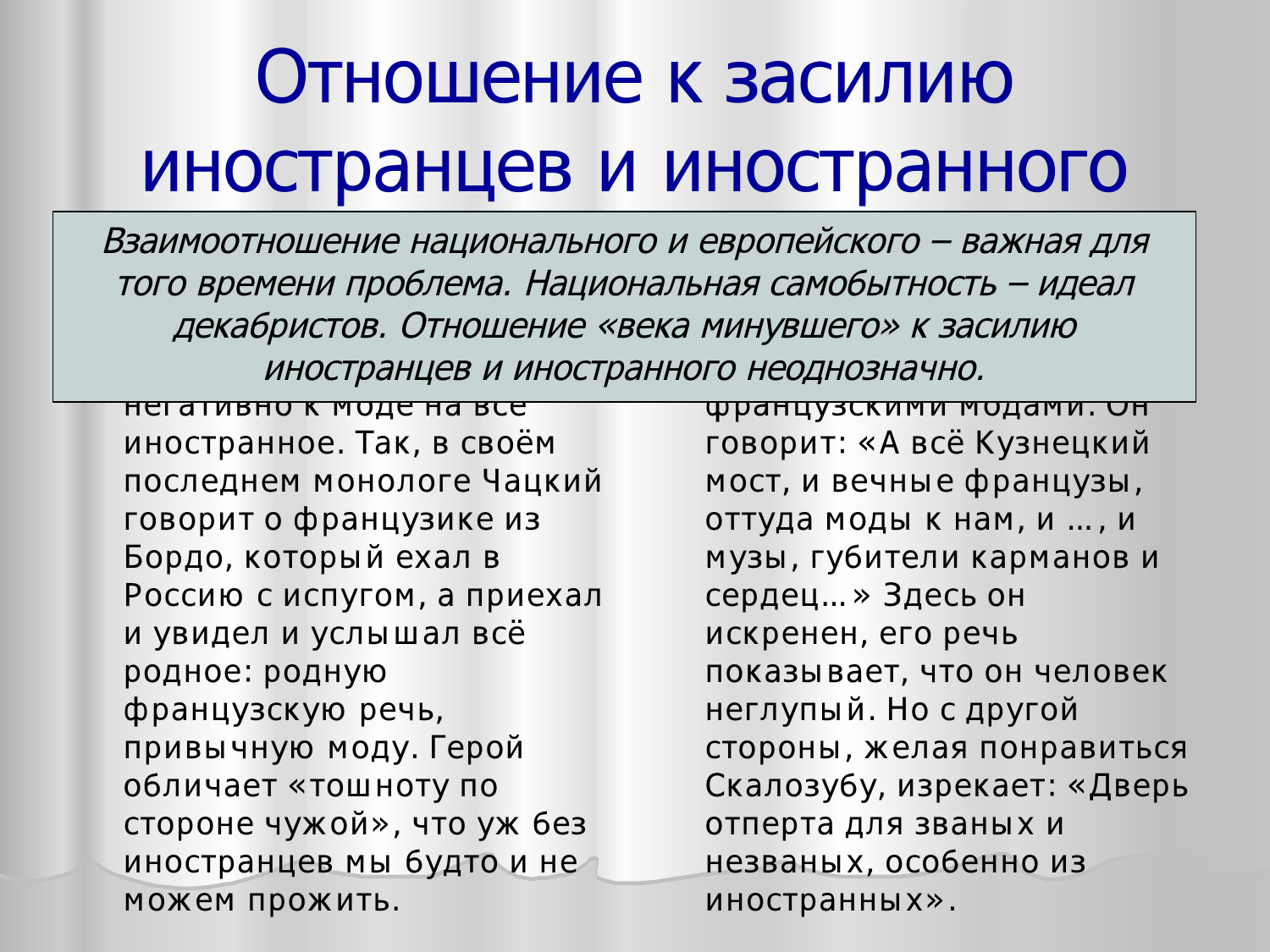

# Отношение к засилию иностранцев и иностранного
Взаимоотношение национального и европейского – важная для того времени проблема. Национальная самобытность – идеал декабристов. Отношение «века минувшего» к засилию иностранцев и иностранного неоднозначно.
Век нынешний
Век минувший
Чацкий и передовые люди его времени относились негативно к моде на всё иностранное. Так, в своём последнем монологе Чацкий говорит о французике из Бордо, который ехал в Россию с испугом, а приехал и увидел и услышал всё родное: родную французскую речь, привычную моду. Герой обличает «тошноту по стороне чужой», что уж без иностранцев мы будто и не можем прожить.
С одной стороны, Фамусов тоже недоволен французскими модами. Он говорит: «А всё Кузнецкий мост, и вечные французы, оттуда моды к нам, и …, и музы, губители карманов и сердец…» Здесь он искренен, его речь показывает, что он человек неглупый. Но с другой стороны, желая понравиться Скалозубу, изрекает: «Дверь отперта для званых и незваных, особенно из иностранных».